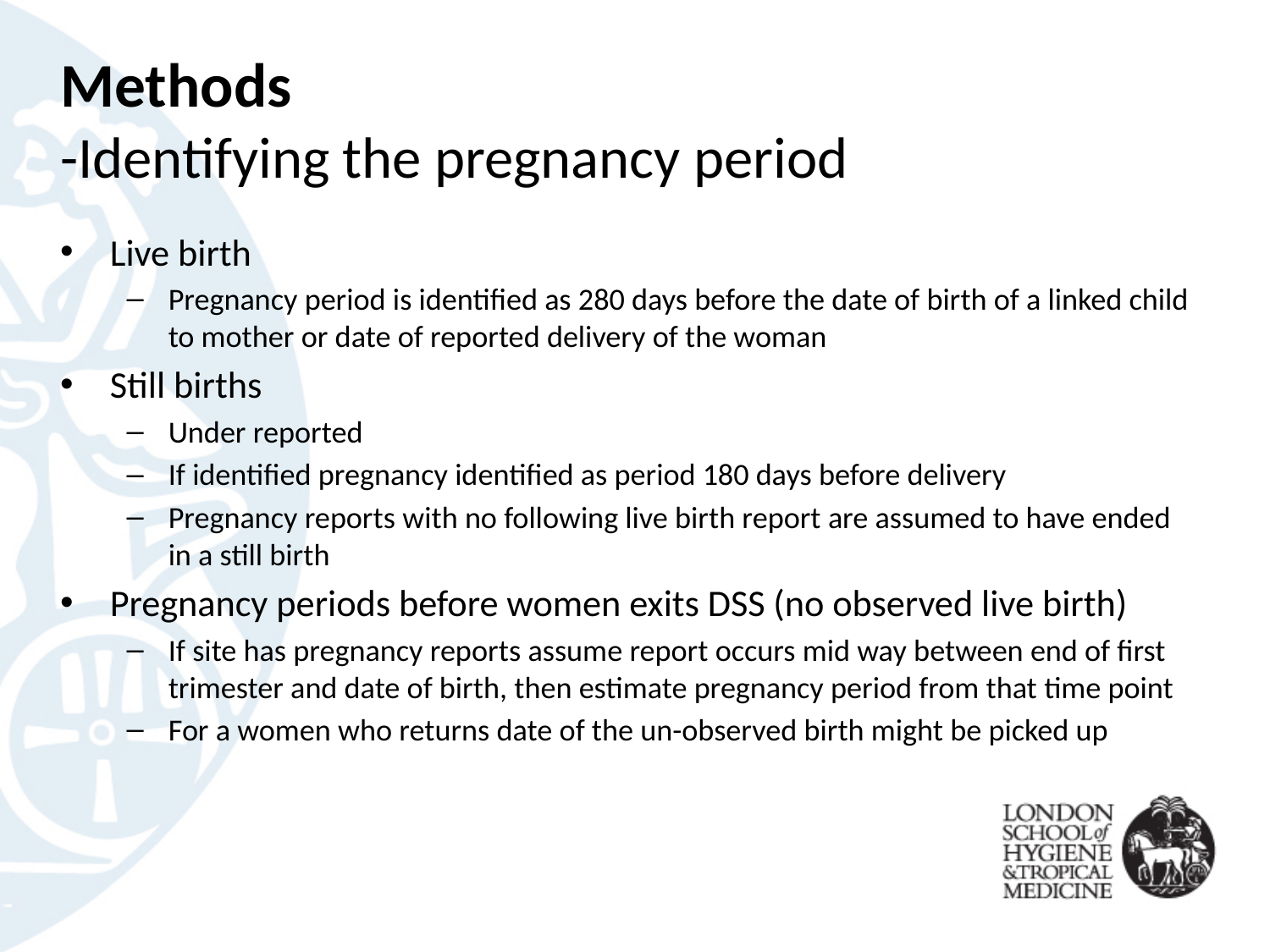

# Methods -Identifying the pregnancy period
Live birth
Pregnancy period is identified as 280 days before the date of birth of a linked child to mother or date of reported delivery of the woman
Still births
Under reported
If identified pregnancy identified as period 180 days before delivery
Pregnancy reports with no following live birth report are assumed to have ended in a still birth
Pregnancy periods before women exits DSS (no observed live birth)
If site has pregnancy reports assume report occurs mid way between end of first trimester and date of birth, then estimate pregnancy period from that time point
For a women who returns date of the un-observed birth might be picked up